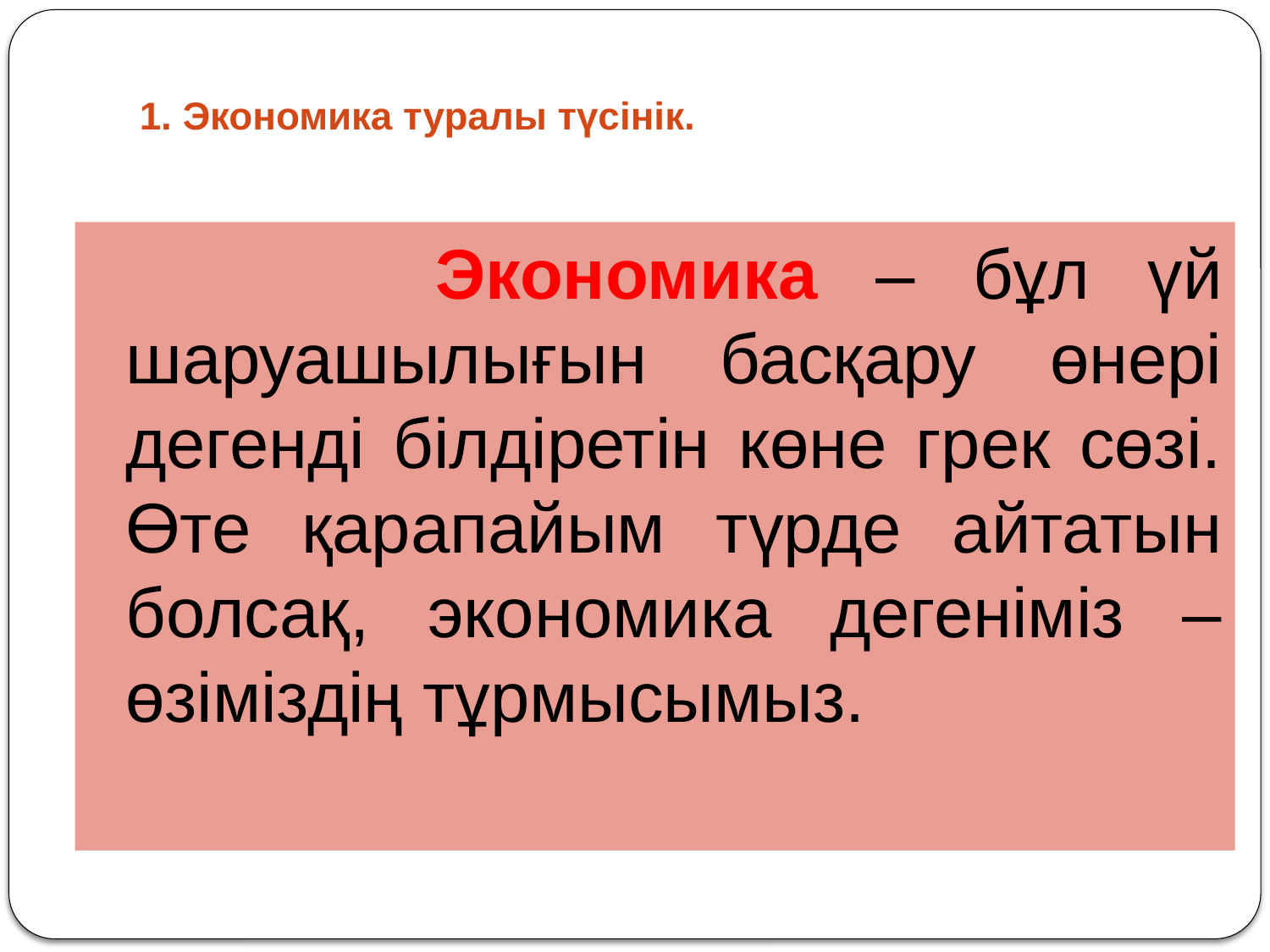

# 1. Экономика туралы түсінік.
      Экономика – бұл үй шаруашылығын басқару өнері дегенді білдіретін көне грек сөзі. Өте қарапайым түрде айтатын болсақ, экономика дегеніміз – өзіміздің тұрмысымыз.